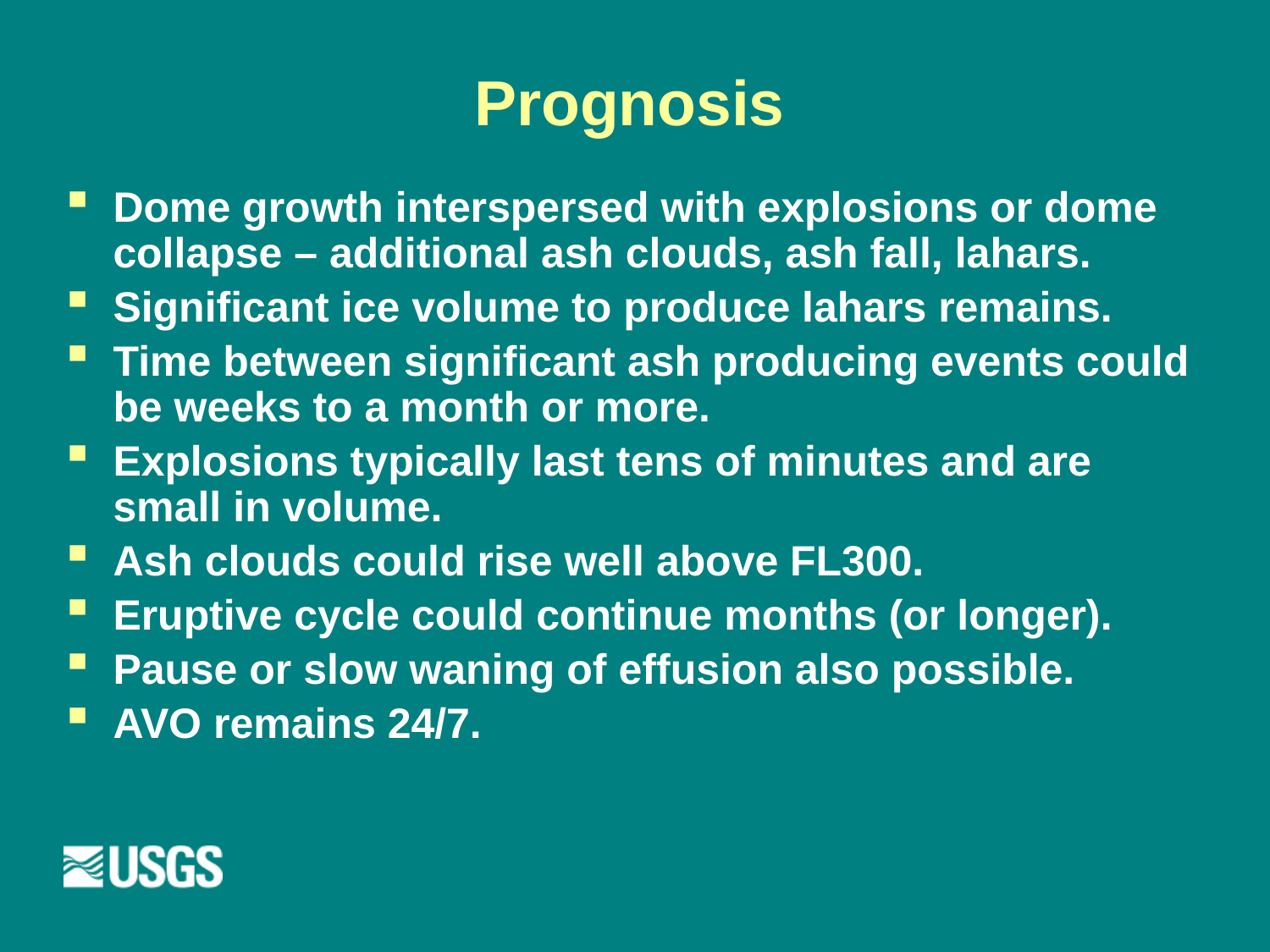

# Prognosis
Dome growth interspersed with explosions or dome collapse – additional ash clouds, ash fall, lahars.
Significant ice volume to produce lahars remains.
Time between significant ash producing events could be weeks to a month or more.
Explosions typically last tens of minutes and are small in volume.
Ash clouds could rise well above FL300.
Eruptive cycle could continue months (or longer).
Pause or slow waning of effusion also possible.
AVO remains 24/7.